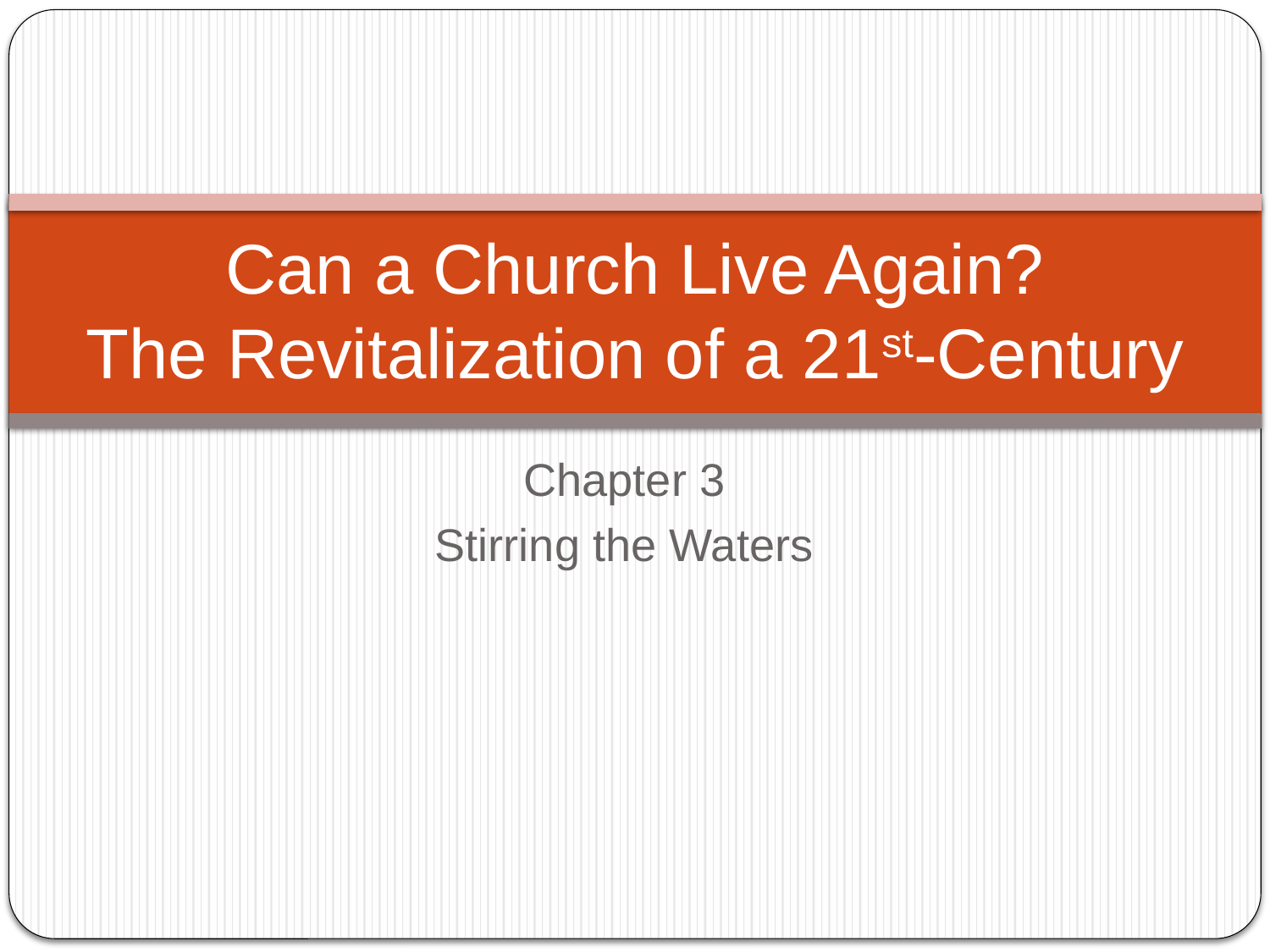

# Can a Church Live Again? The Revitalization of a 21st-Century
Chapter 3
Stirring the Waters